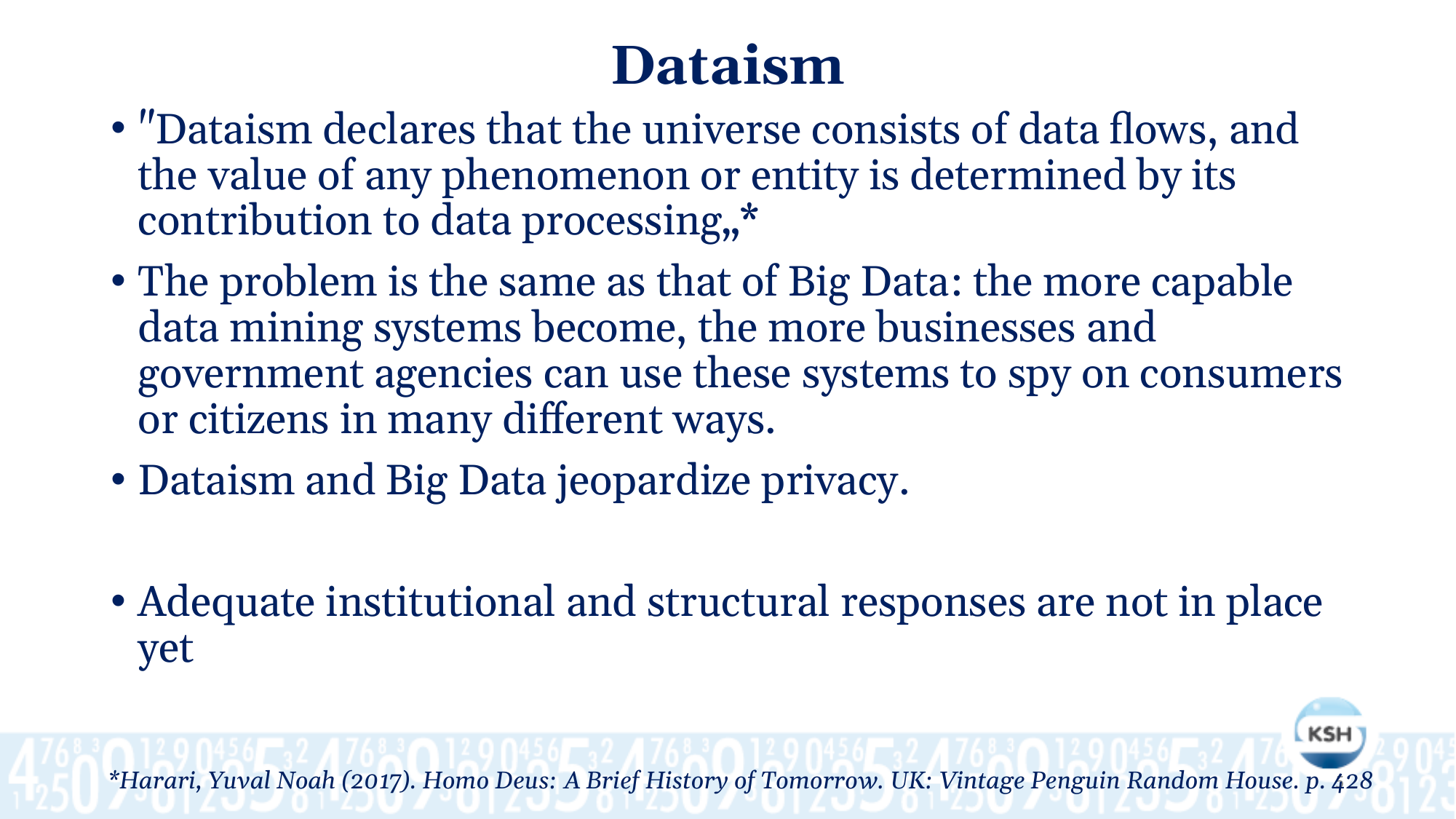

Dataism
"Dataism declares that the universe consists of data flows, and the value of any phenomenon or entity is determined by its contribution to data processing„*
The problem is the same as that of Big Data: the more capable data mining systems become, the more businesses and government agencies can use these systems to spy on consumers or citizens in many different ways.
Dataism and Big Data jeopardize privacy.

Adequate institutional and structural responses are not in place yet
*Harari, Yuval Noah (2017). Homo Deus: A Brief History of Tomorrow. UK: Vintage Penguin Random House. p. 428
5